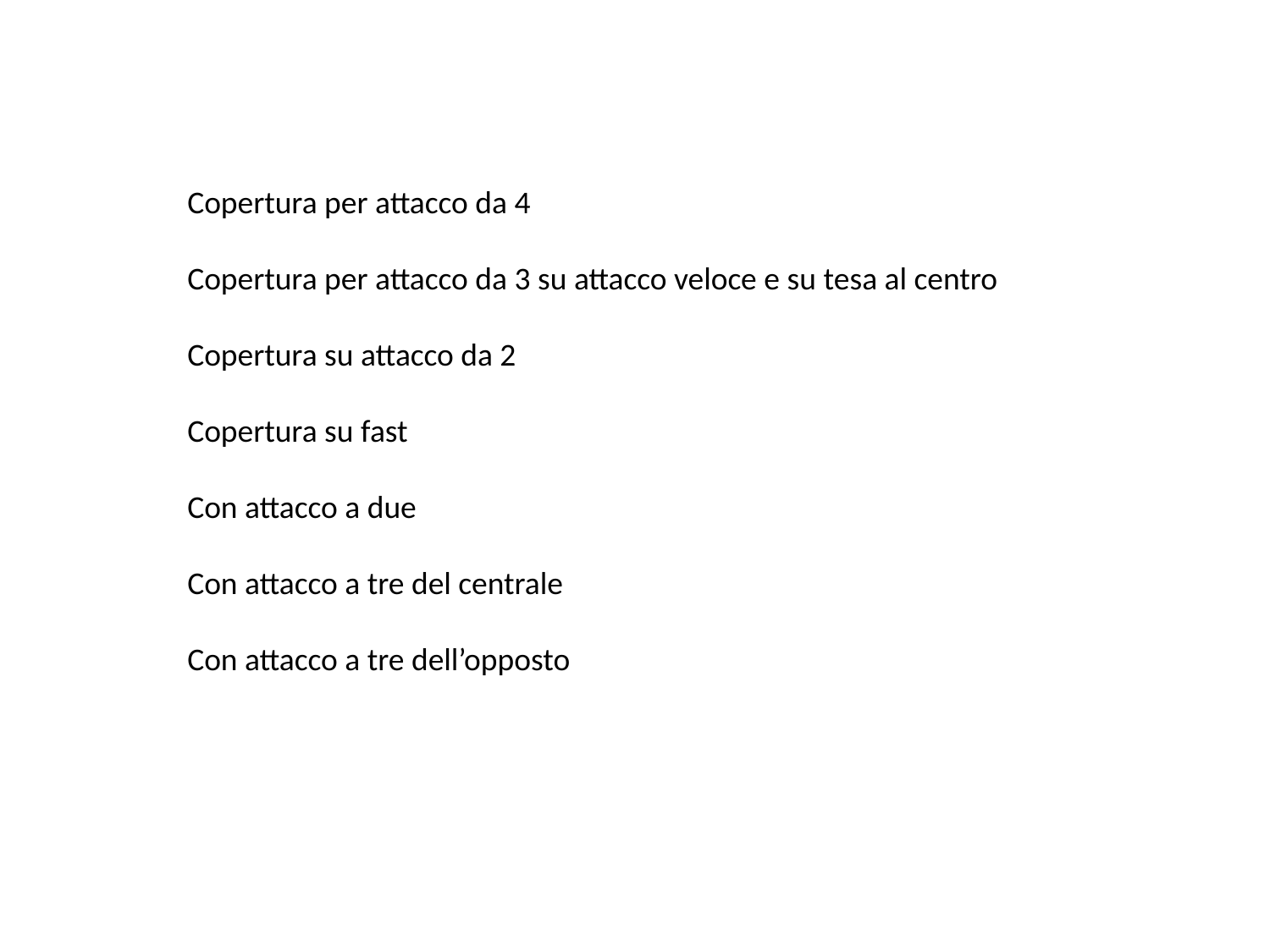

Copertura per attacco da 4

Copertura per attacco da 3 su attacco veloce e su tesa al centro

Copertura su attacco da 2

Copertura su fast

Con attacco a due

Con attacco a tre del centrale

Con attacco a tre dell’opposto